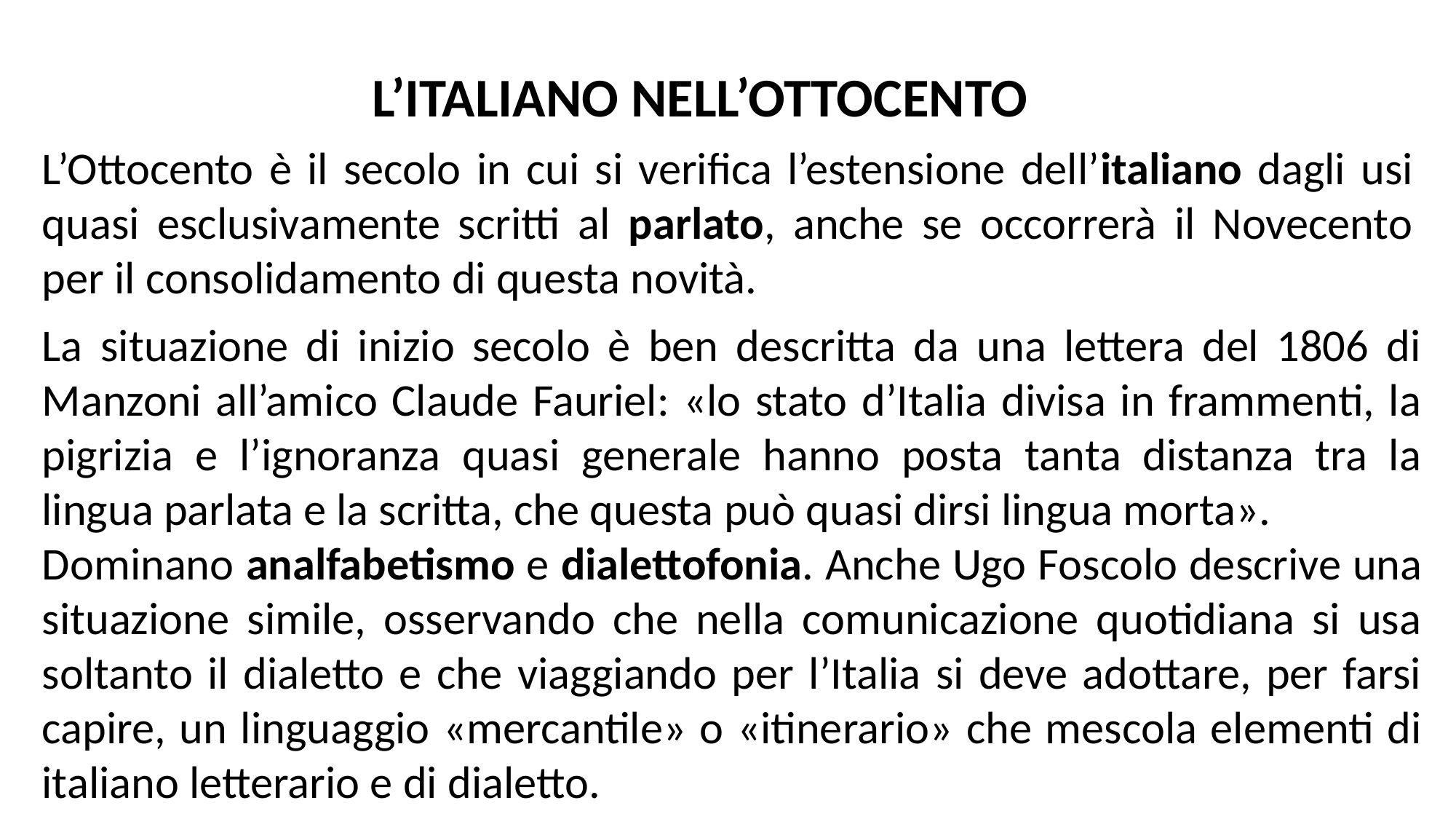

L’ITALIANO NELL’OTTOCENTO
L’Ottocento è il secolo in cui si verifica l’estensione dell’italiano dagli usi quasi esclusivamente scritti al parlato, anche se occorrerà il Novecento per il consolidamento di questa novità.
La situazione di inizio secolo è ben descritta da una lettera del 1806 di Manzoni all’amico Claude Fauriel: «lo stato d’Italia divisa in frammenti, la pigrizia e l’ignoranza quasi generale hanno posta tanta distanza tra la lingua parlata e la scritta, che questa può quasi dirsi lingua morta».
Dominano analfabetismo e dialettofonia. Anche Ugo Foscolo descrive una situazione simile, osservando che nella comunicazione quotidiana si usa soltanto il dialetto e che viaggiando per l’Italia si deve adottare, per farsi capire, un linguaggio «mercantile» o «itinerario» che mescola elementi di italiano letterario e di dialetto.